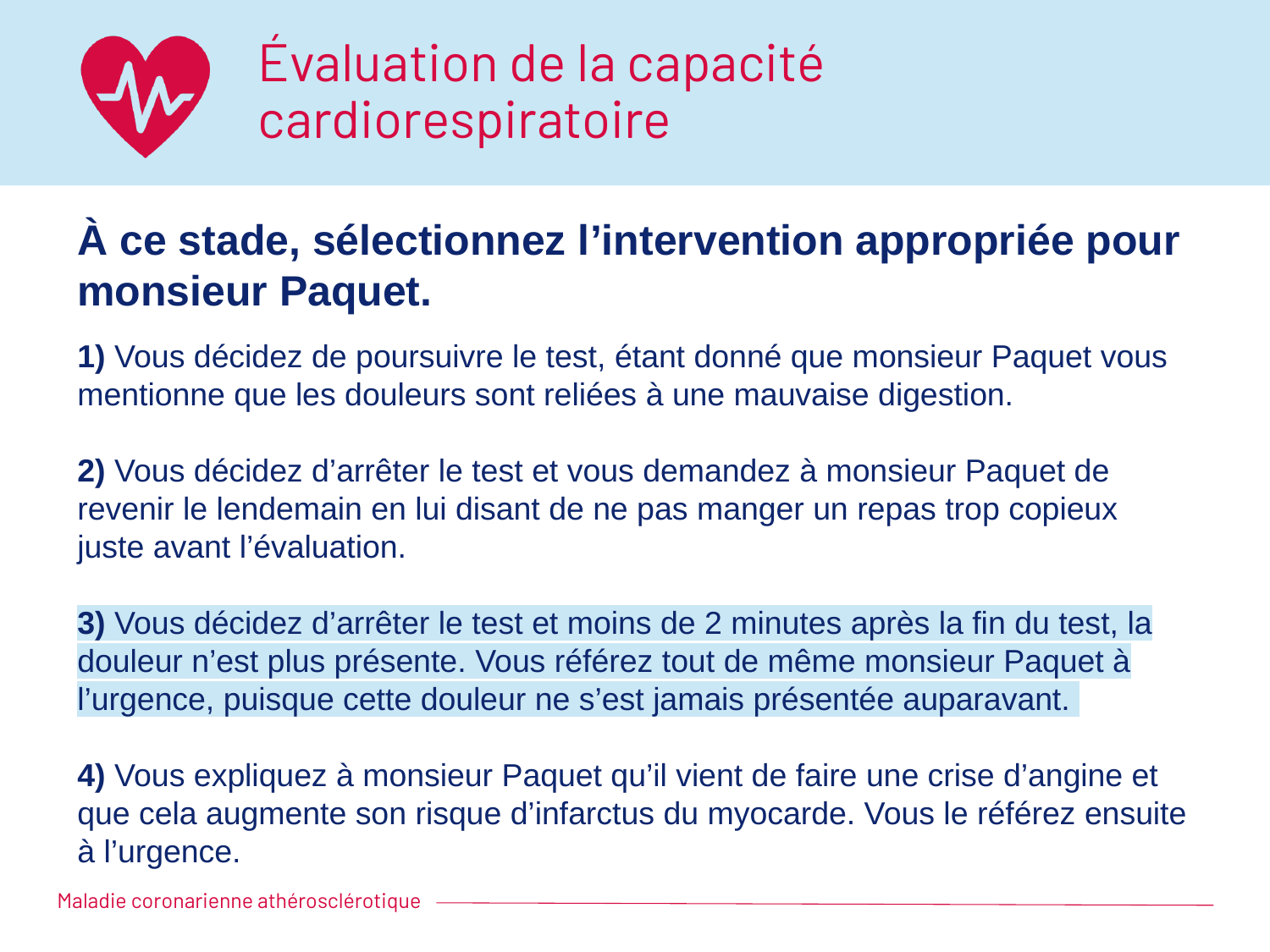

# Évaluation de la capacité cardiorespiratoire
À ce stade, sélectionnez l’intervention appropriée pour monsieur Paquet.
1) Vous décidez de poursuivre le test, étant donné que monsieur Paquet vous mentionne que les douleurs sont reliées à une mauvaise digestion.

2) Vous décidez d’arrêter le test et vous demandez à monsieur Paquet de revenir le lendemain en lui disant de ne pas manger un repas trop copieux juste avant l’évaluation.

3) Vous décidez d’arrêter le test et moins de 2 minutes après la fin du test, la douleur n’est plus présente. Vous référez tout de même monsieur Paquet à l’urgence, puisque cette douleur ne s’est jamais présentée auparavant.

4) Vous expliquez à monsieur Paquet qu’il vient de faire une crise d’angine et que cela augmente son risque d’infarctus du myocarde. Vous le référez ensuite à l’urgence.